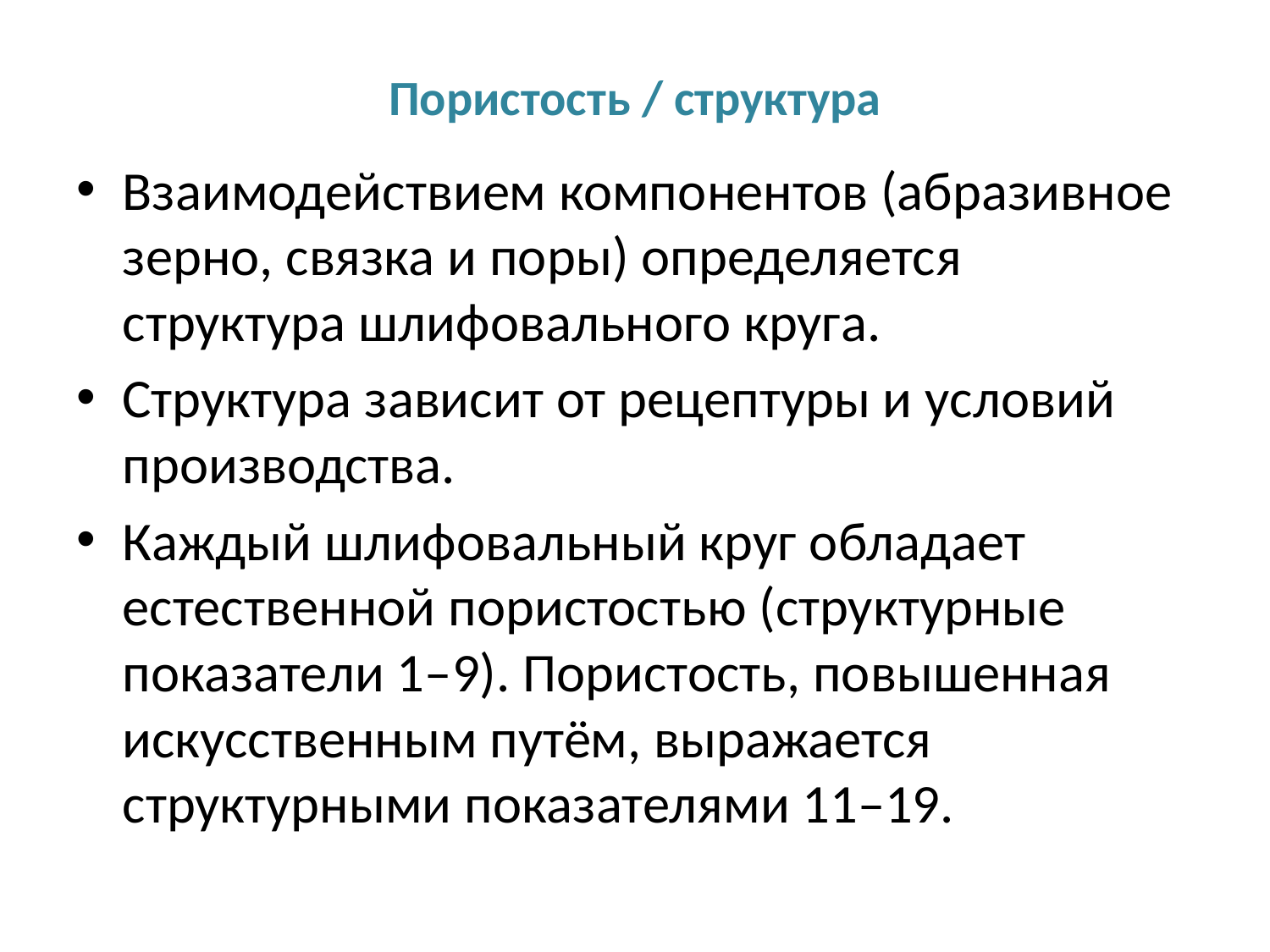

# Пористость / структура
Взаимодействием компонентов (абразивное зерно, связка и поры) определяется структура шлифовального круга.
Структура зависит от рецептуры и условий производства.
Каждый шлифовальный круг обладает естественной пористостью (структурные показатели 1–9). Пористость, повышенная искусственным путём, выражается структурными показателями 11–19.